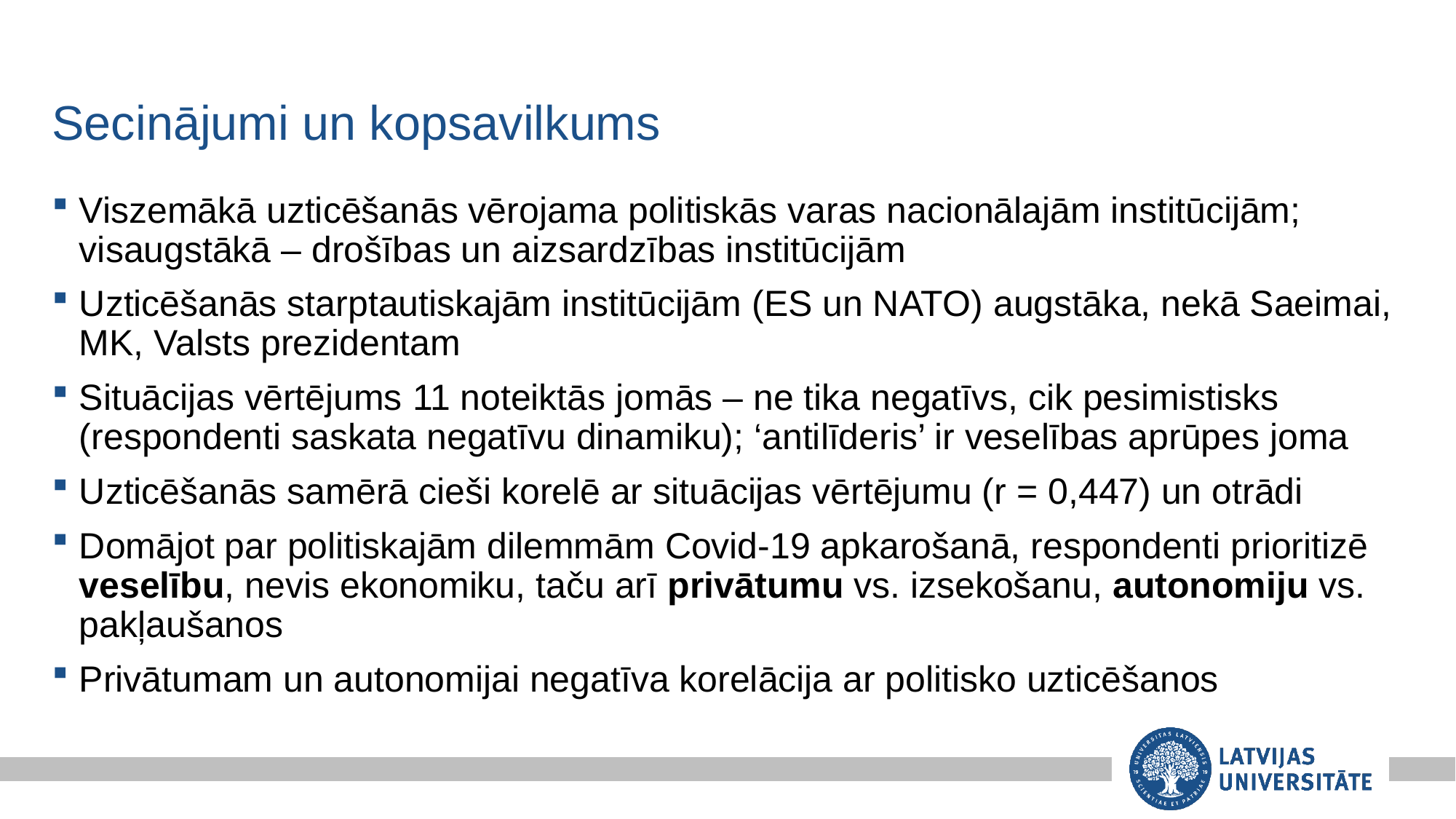

# Secinājumi un kopsavilkums
Viszemākā uzticēšanās vērojama politiskās varas nacionālajām institūcijām; visaugstākā – drošības un aizsardzības institūcijām
Uzticēšanās starptautiskajām institūcijām (ES un NATO) augstāka, nekā Saeimai, MK, Valsts prezidentam
Situācijas vērtējums 11 noteiktās jomās – ne tika negatīvs, cik pesimistisks (respondenti saskata negatīvu dinamiku); ‘antilīderis’ ir veselības aprūpes joma
Uzticēšanās samērā cieši korelē ar situācijas vērtējumu (r = 0,447) un otrādi
Domājot par politiskajām dilemmām Covid-19 apkarošanā, respondenti prioritizē veselību, nevis ekonomiku, taču arī privātumu vs. izsekošanu, autonomiju vs. pakļaušanos
Privātumam un autonomijai negatīva korelācija ar politisko uzticēšanos